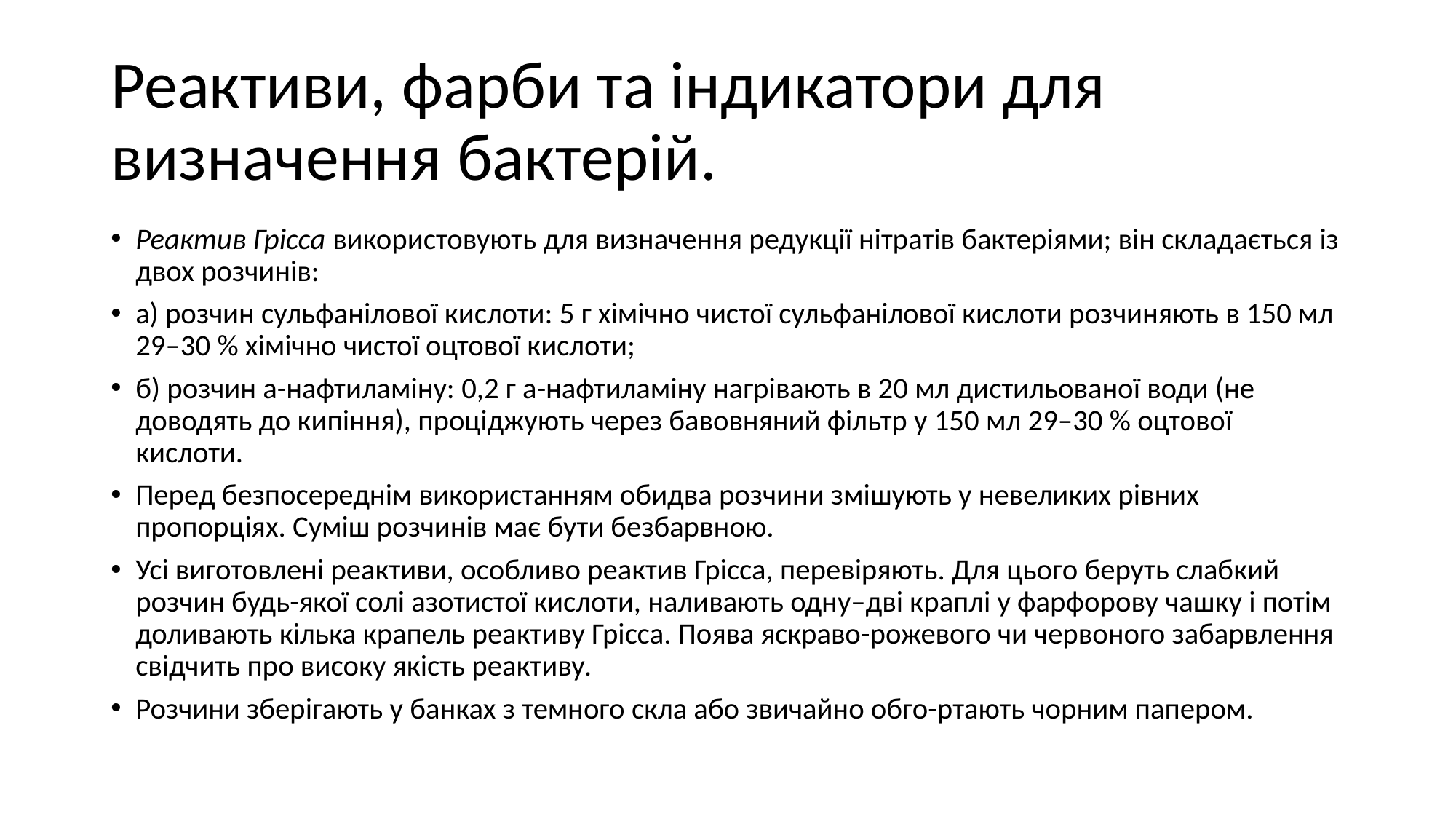

# Реактиви, фарби та індикатори для визначення бактерій.
Реактив Грісса використовують для визначення редукції нітратів бактеріями; він складається із двох розчинів:
а) розчин сульфанілової кислоти: 5 г хімічно чистої сульфанілової кислоти розчиняють в 150 мл 29–30 % хімічно чистої оцтової кислоти;
б) розчин а-нафтиламіну: 0,2 г а-нафтиламіну нагрівають в 20 мл дистильованої води (не доводять до кипіння), проціджують через бавовняний фільтр у 150 мл 29–30 % оцтової кислоти.
Перед безпосереднім використанням обидва розчини змішують у невеликих рівних пропорціях. Суміш розчинів має бути безбарвною.
Усі виготовлені реактиви, особливо реактив Грісса, перевіряють. Для цього беруть слабкий розчин будь-якої солі азотистої кислоти, наливають одну–дві краплі у фарфорову чашку і потім доливають кілька крапель реактиву Грісса. Поява яскраво-рожевого чи червоного забарвлення свідчить про високу якість реактиву.
Розчини зберігають у банках з темного скла або звичайно обго-ртають чорним папером.